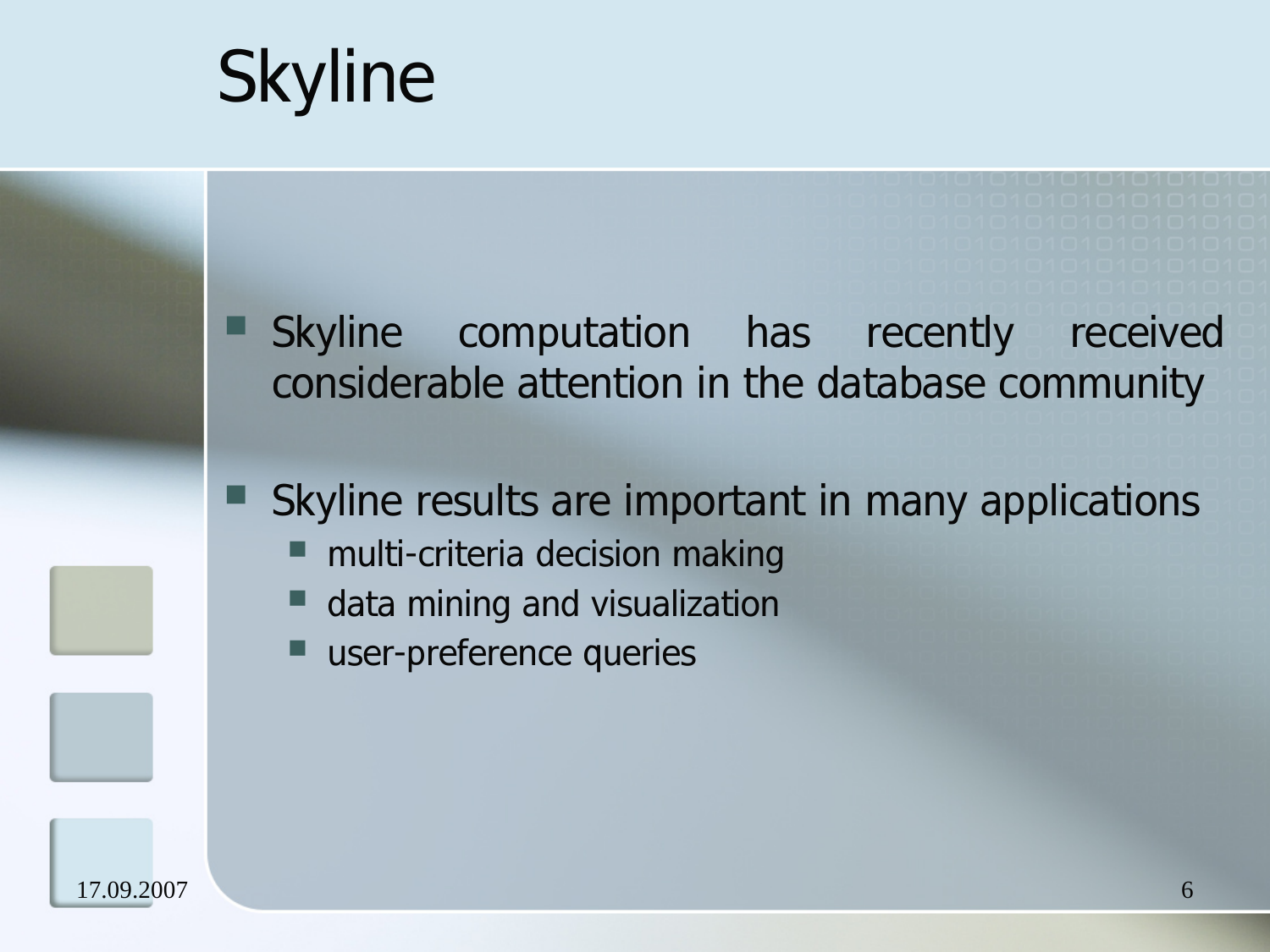

# Skyline

Skyline computation has recently received considerable attention in the database community

Skyline results are important in many applications
multi-criteria decision making
data mining and visualization
user-preference queries
17.09.2007
6